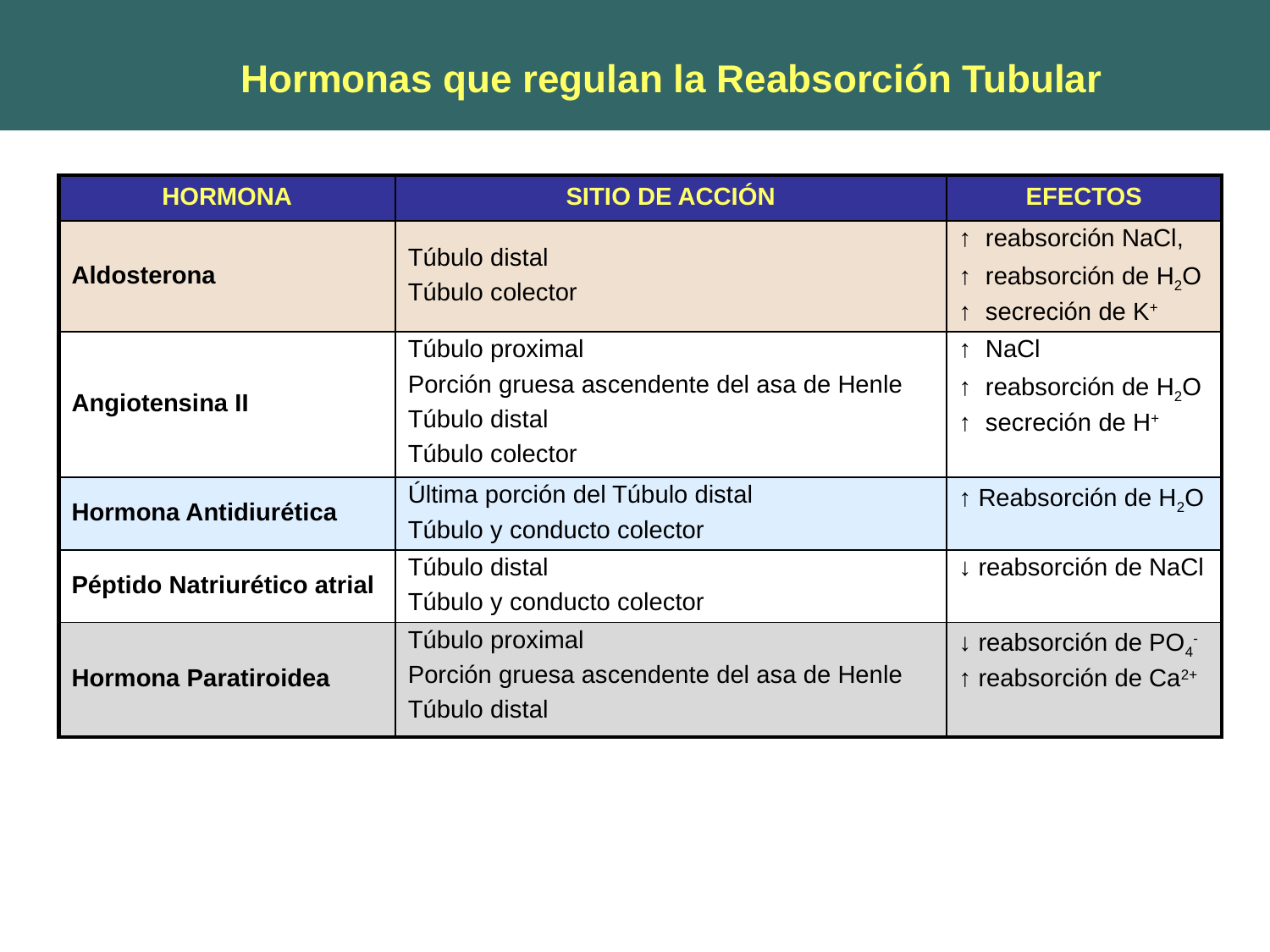

Hormonas que regulan la Reabsorción Tubular
| HORMONA | SITIO DE ACCIÓN | EFECTOS |
| --- | --- | --- |
| Aldosterona | Túbulo distal Túbulo colector | ↑ reabsorción NaCl, ↑ reabsorción de H2O ↑ secreción de K+ |
| Angiotensina II | Túbulo proximal Porción gruesa ascendente del asa de Henle Túbulo distal Túbulo colector | ↑ NaCl ↑ reabsorción de H2O ↑ secreción de H+ |
| Hormona Antidiurética | Última porción del Túbulo distal Túbulo y conducto colector | ↑ Reabsorción de H2O |
| Péptido Natriurético atrial | Túbulo distal Túbulo y conducto colector | ↓ reabsorción de NaCl |
| Hormona Paratiroidea | Túbulo proximal Porción gruesa ascendente del asa de Henle Túbulo distal | ↓ reabsorción de PO4- ↑ reabsorción de Ca2+ |